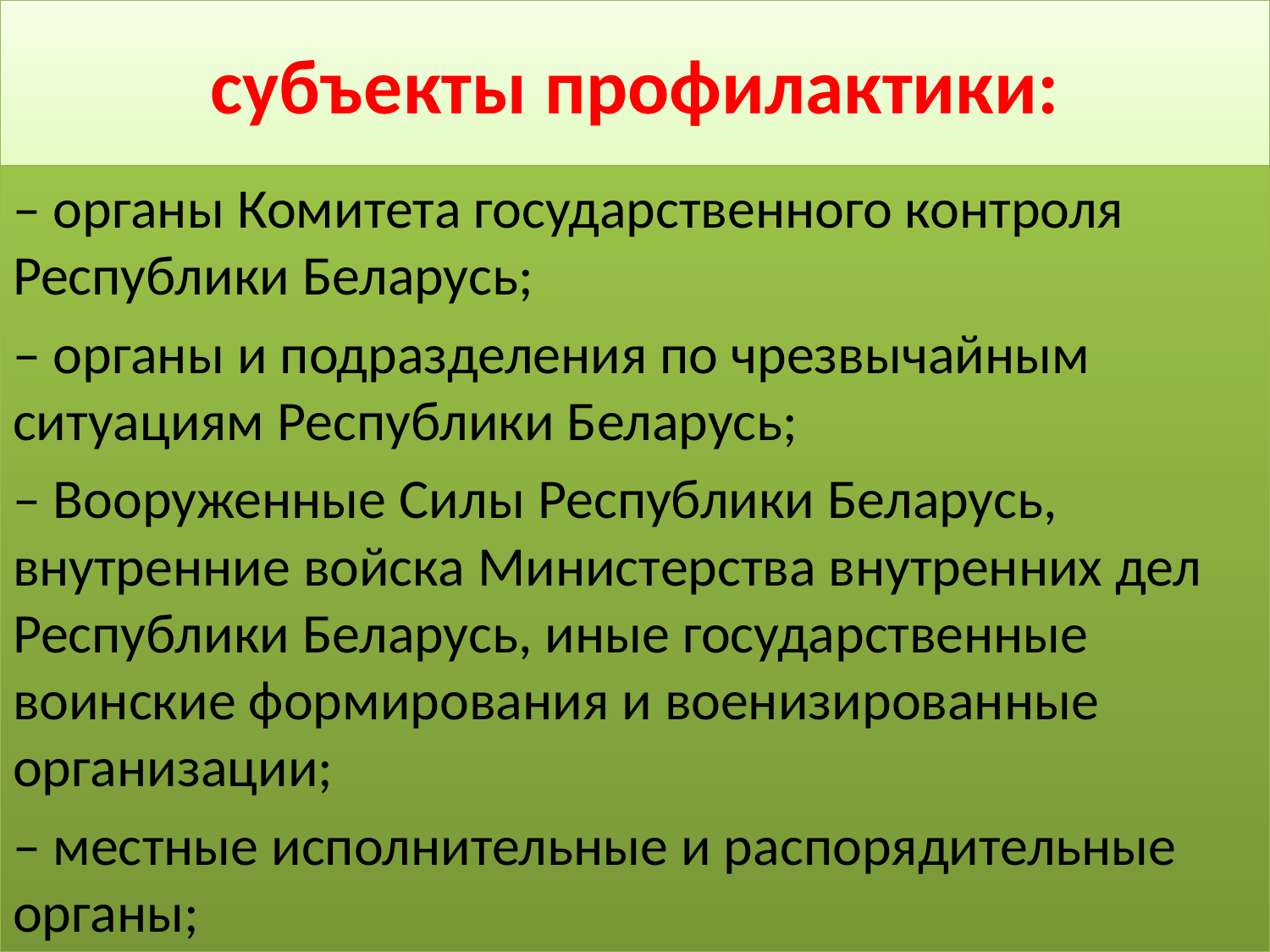

# субъекты профилактики:
– органы Комитета государственного контроля Республики Беларусь;
– органы и подразделения по чрезвычайным ситуациям Республики Беларусь;
– Вооруженные Силы Республики Беларусь, внутренние войска Министерства внутренних дел Республики Беларусь, иные государственные воинские формирования и военизированные организации;
– местные исполнительные и распорядительные органы;
5